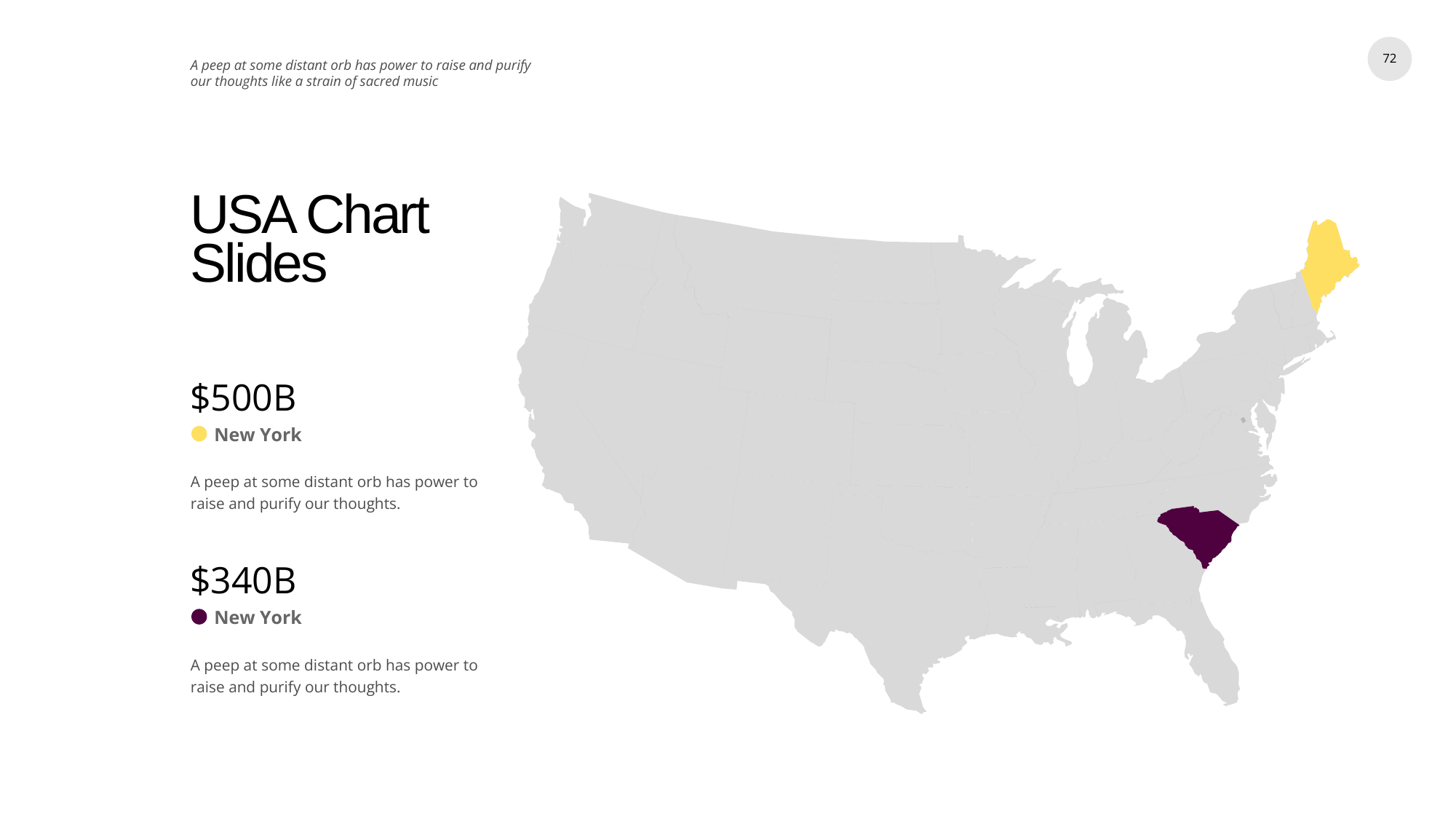

72
A peep at some distant orb has power to raise and purify our thoughts like a strain of sacred music
# USA Chart Slides

$500B

New York

A peep at some distant orb has power to raise and purify our thoughts.

$340B

New York

A peep at some distant orb has power to raise and purify our thoughts.